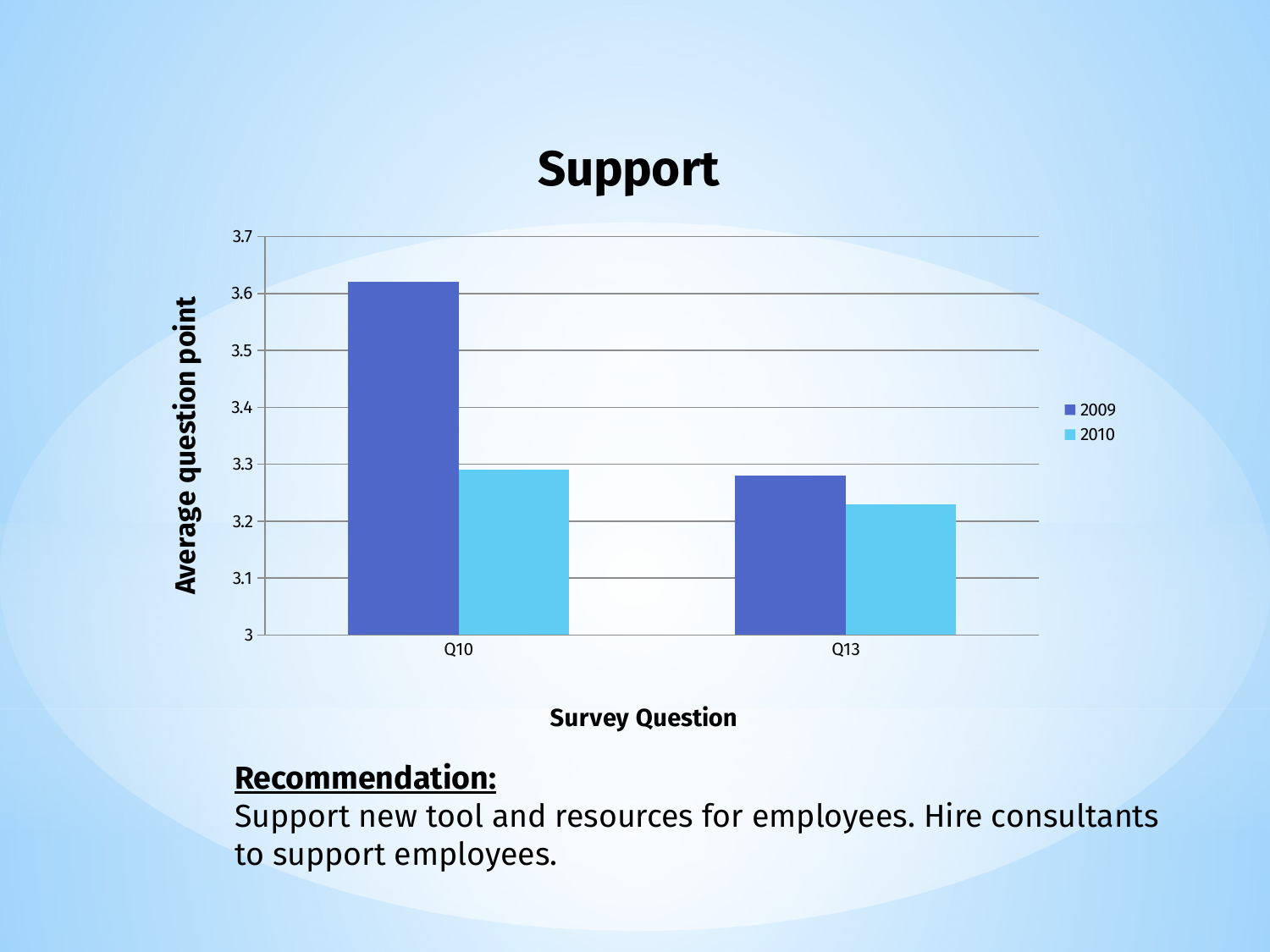

### Chart: Support

| Category |  |  |
|---|---|---|
| Q10 | 3.62 | 3.29 |
| Q13 | 3.28 | 3.23 |
#
Recommendation:
Support new tool and resources for employees. Hire consultants to support employees.